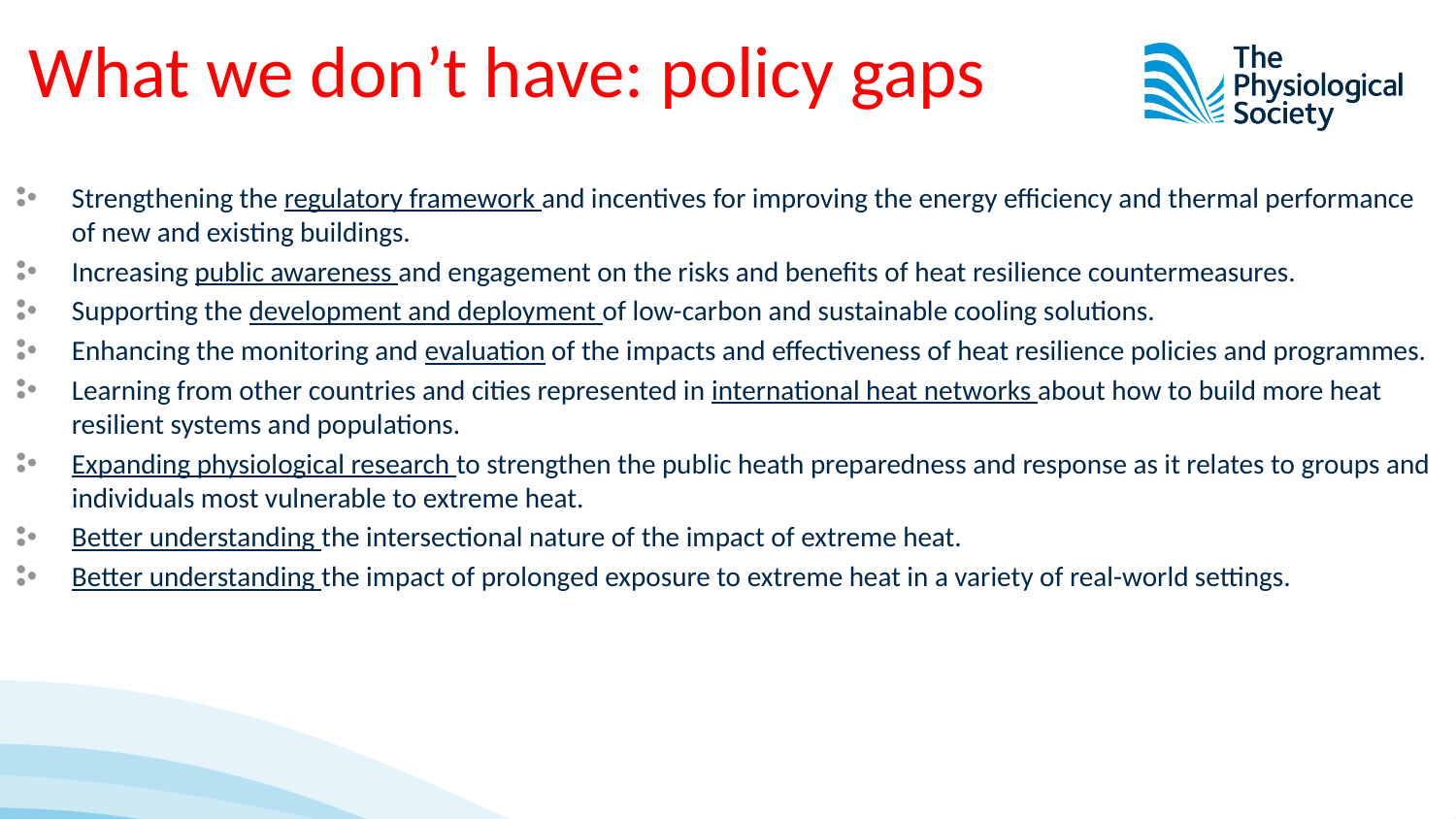

# What we don’t have: policy gaps

Strengthening the regulatory framework and incentives for improving the energy efficiency and thermal performance of new and existing buildings.
Increasing public awareness and engagement on the risks and benefits of heat resilience countermeasures.
Supporting the development and deployment of low-carbon and sustainable cooling solutions.
Enhancing the monitoring and evaluation of the impacts and effectiveness of heat resilience policies and programmes.
Learning from other countries and cities represented in international heat networks about how to build more heat resilient systems and populations.
Expanding physiological research to strengthen the public heath preparedness and response as it relates to groups and individuals most vulnerable to extreme heat.
Better understanding the intersectional nature of the impact of extreme heat.
Better understanding the impact of prolonged exposure to extreme heat in a variety of real-world settings.